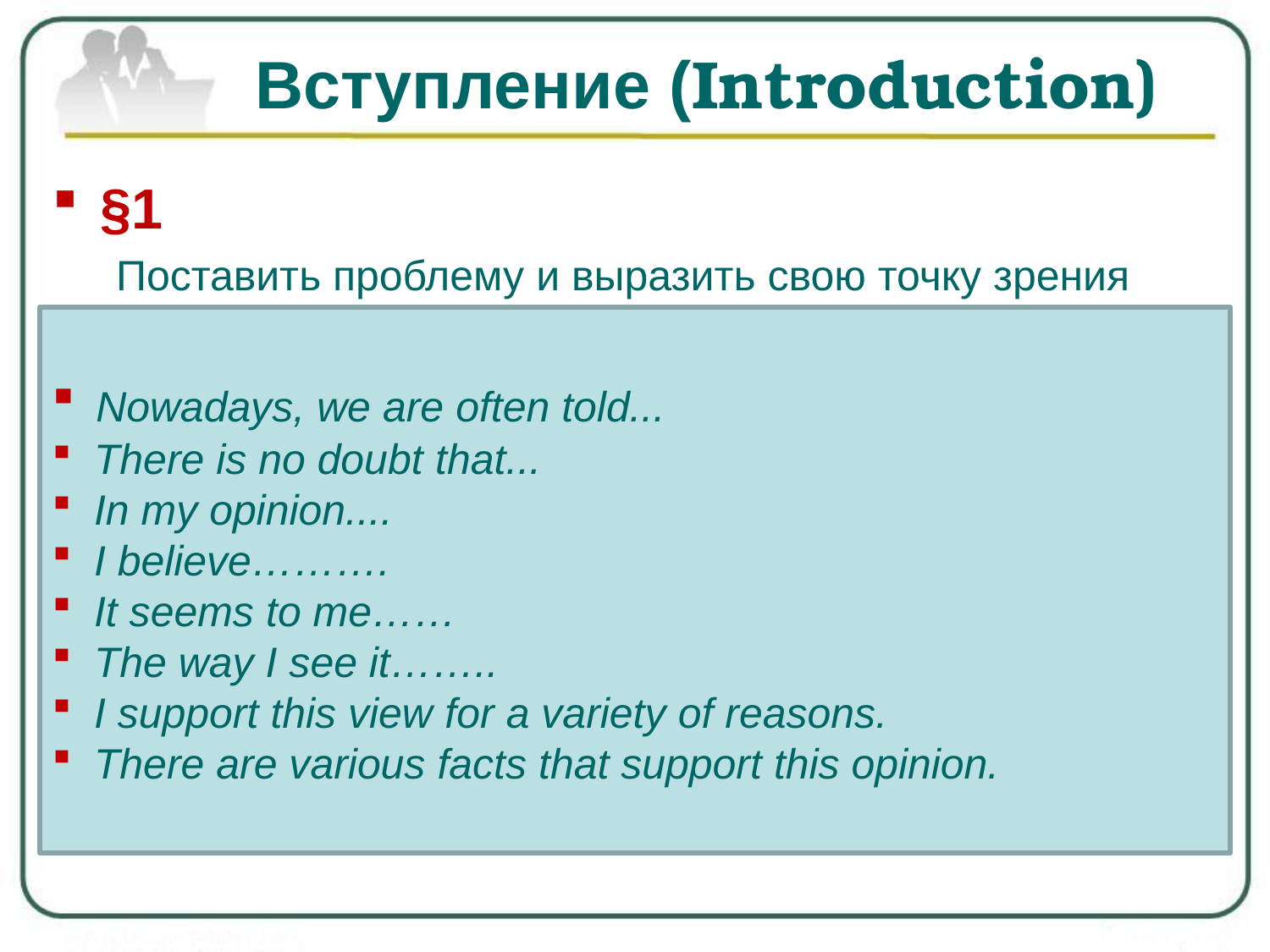

# Вступление (Introduction)
§1
Поставить проблему и выразить свою точку зрения

 Nowadays, we are often told...
 There is no doubt that...
 In my opinion....
 I believe……….
 It seems to me……
 The way I see it……..
 I support this view for a variety of reasons.
 There are various facts that support this opinion.